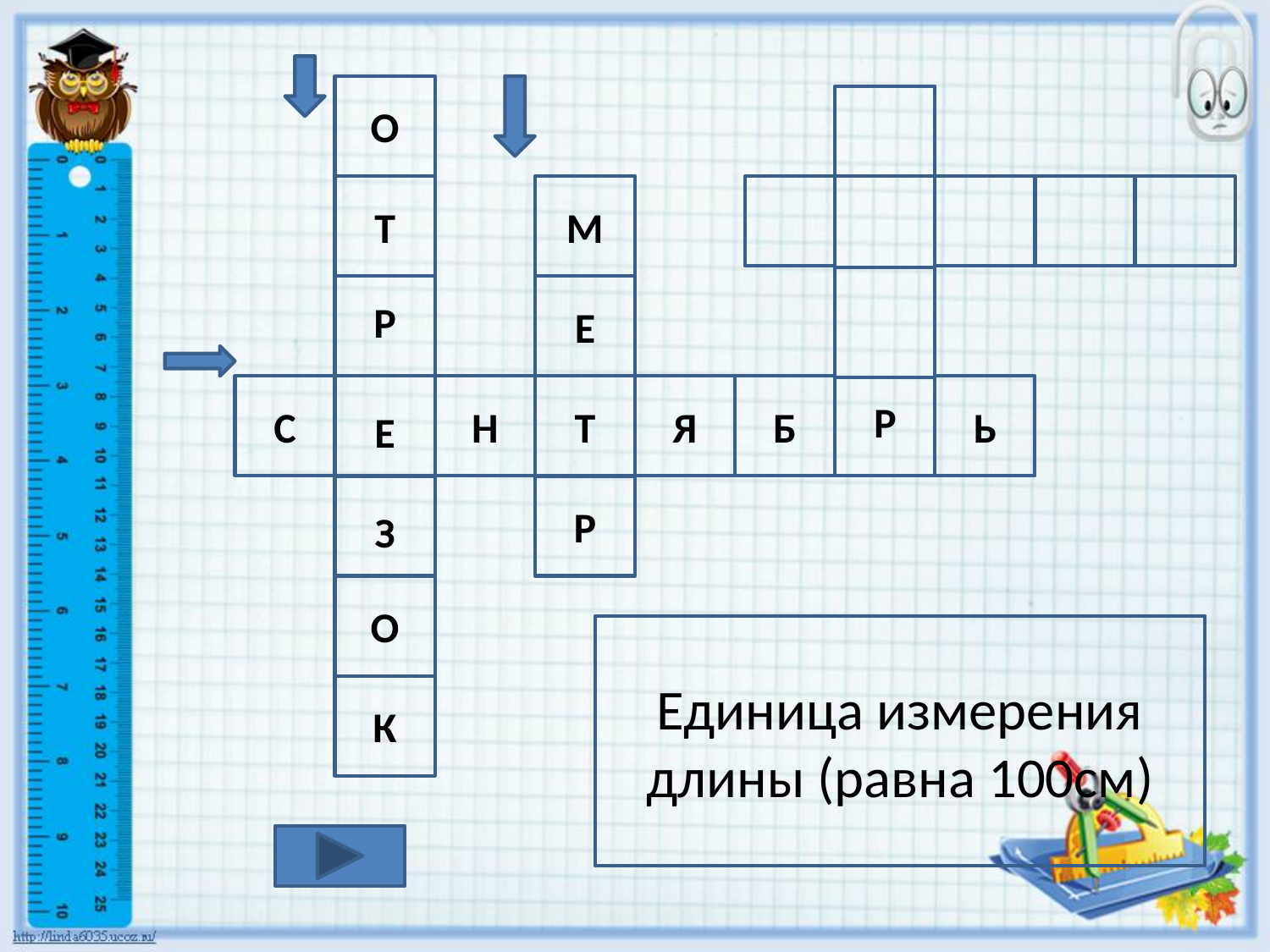

О

Т
М

Р

Е

Р
С
Е
Н
Т
Я
Б
Ь
З
Р
О
Единица измерения длины (равна 100см)
К